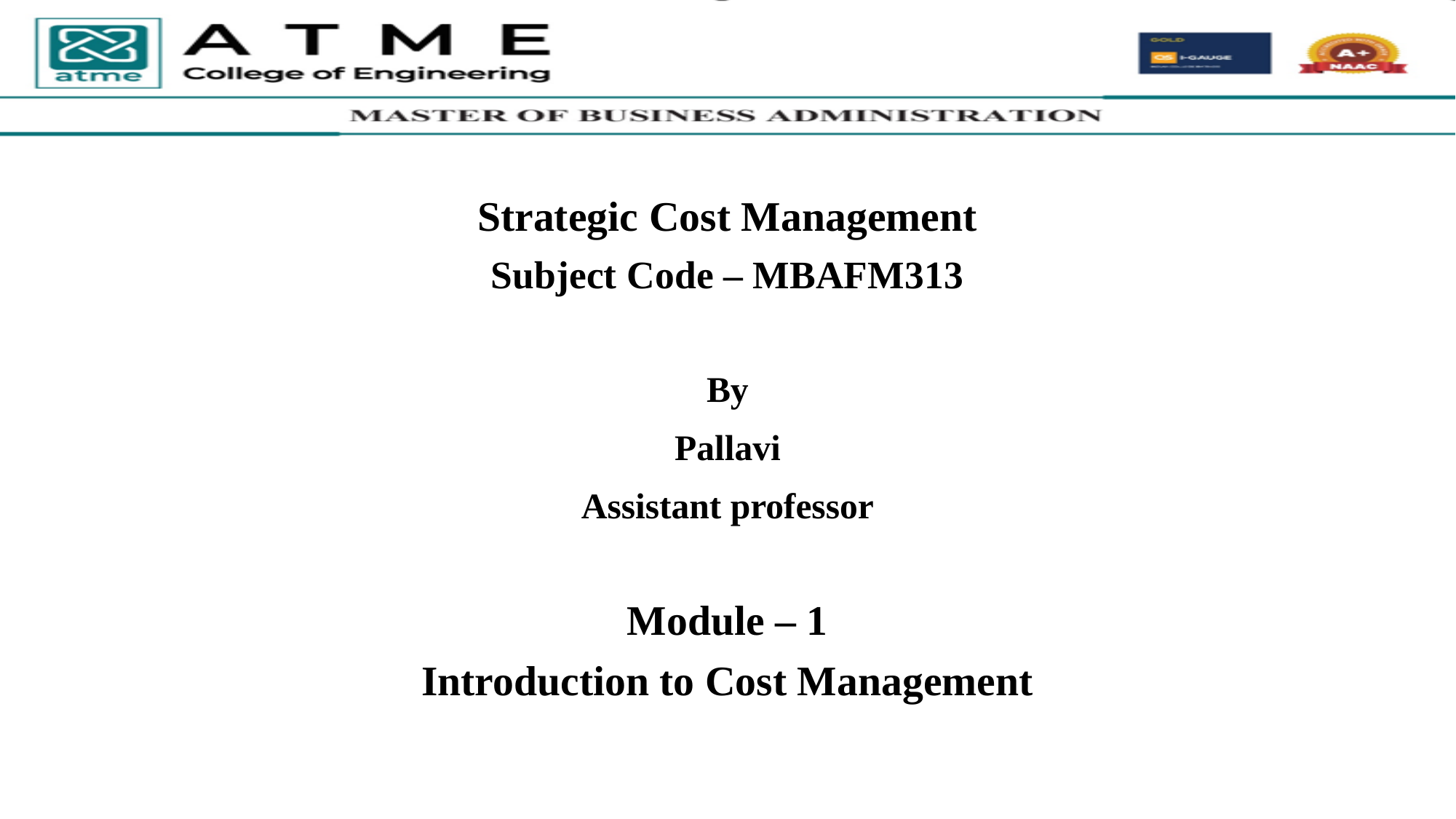

Strategic Cost Management
Subject Code – MBAFM313

By
Pallavi
Assistant professor

Module – 1
Introduction to Cost Management